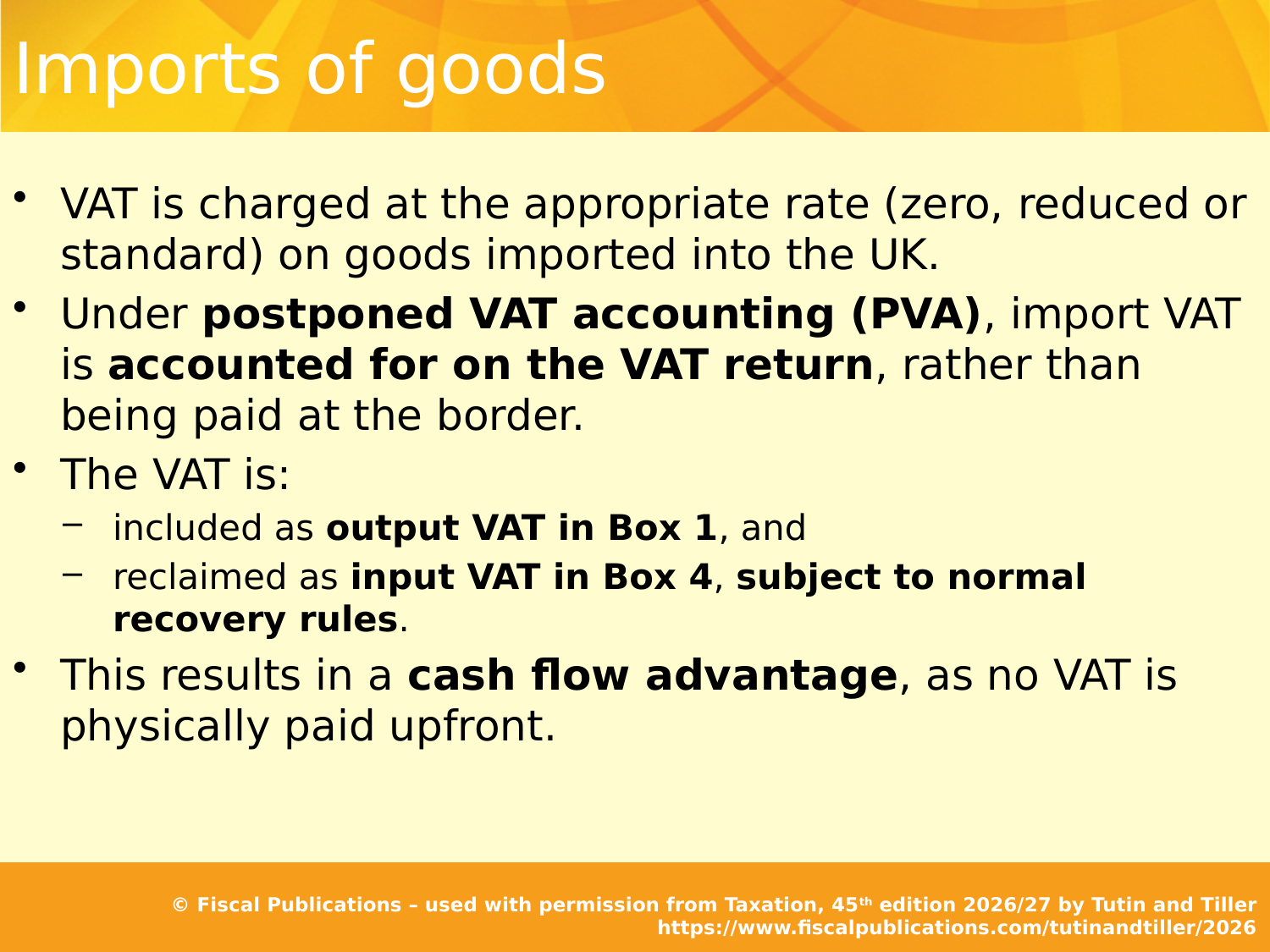

# Imports of goods

VAT is charged at the appropriate rate (zero, reduced or standard) on goods imported into the UK.
Under postponed VAT accounting (PVA), import VAT is accounted for on the VAT return, rather than being paid at the border.
The VAT is:
included as output VAT in Box 1, and
reclaimed as input VAT in Box 4, subject to normal recovery rules.
This results in a cash flow advantage, as no VAT is physically paid upfront.